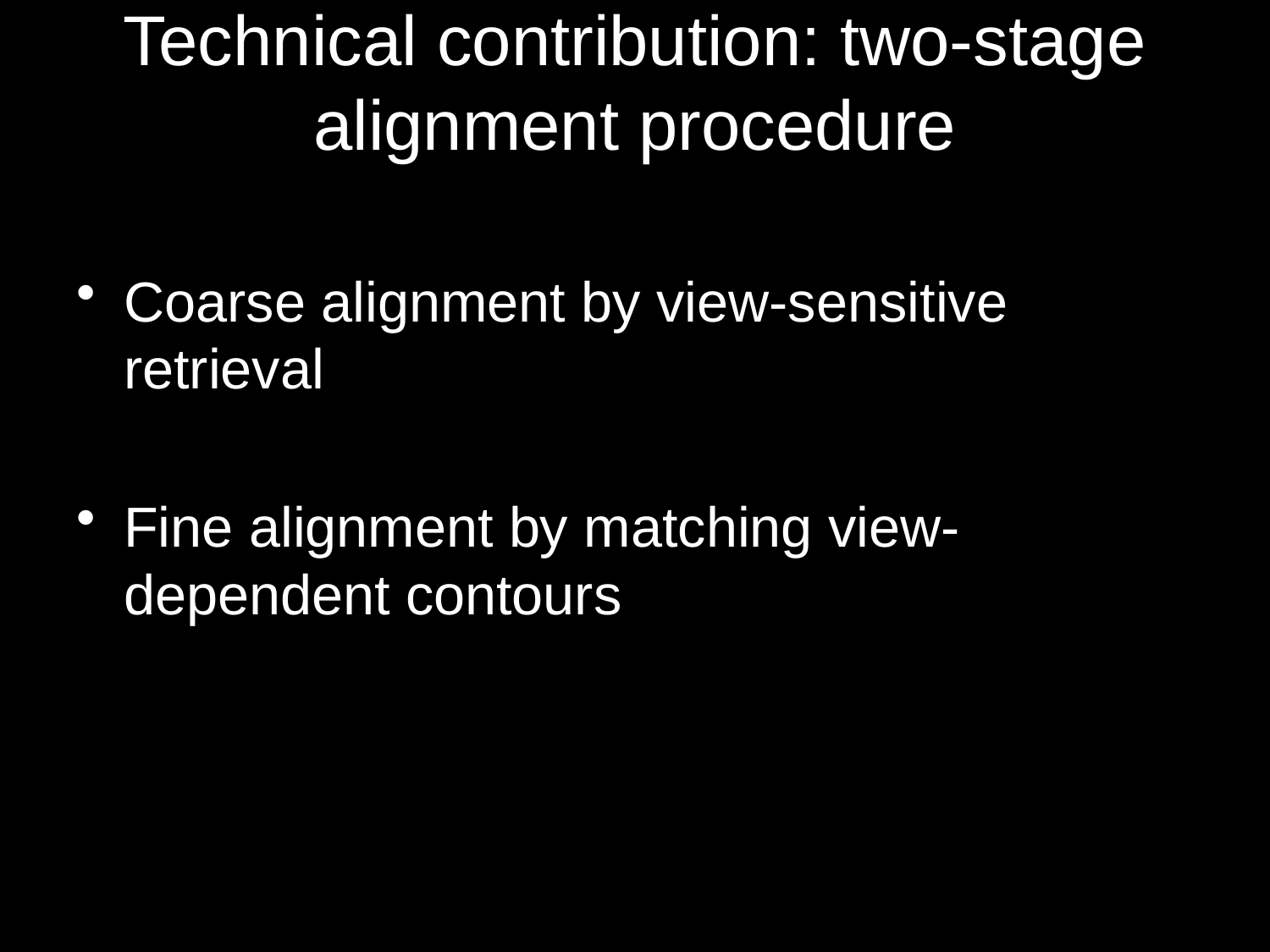

# Technical contribution: two-stage alignment procedure

Coarse alignment by view-sensitive retrieval

Fine alignment by matching view-dependent contours